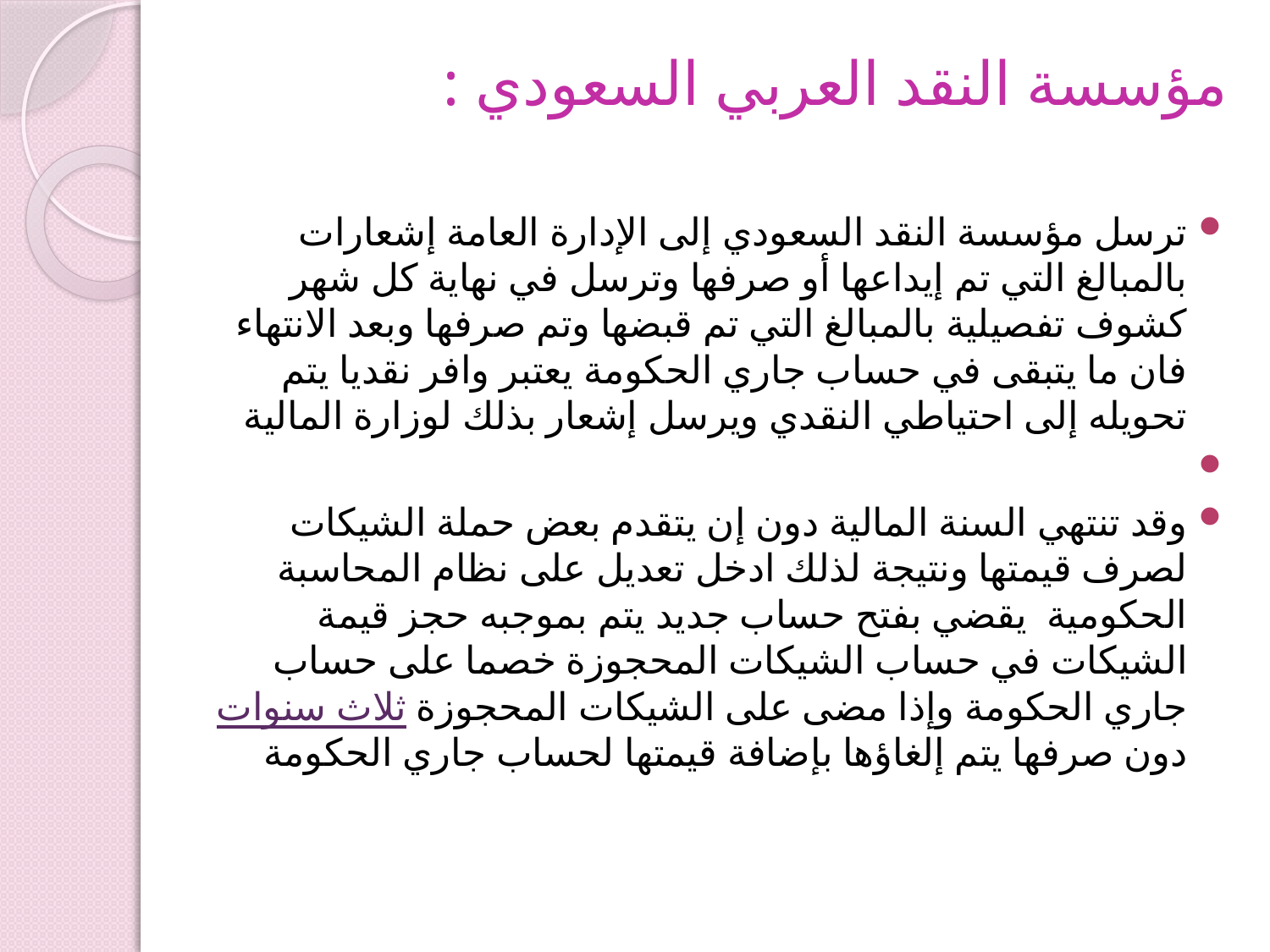

# مؤسسة النقد العربي السعودي :
ترسل مؤسسة النقد السعودي إلى الإدارة العامة إشعارات بالمبالغ التي تم إيداعها أو صرفها وترسل في نهاية كل شهر كشوف تفصيلية بالمبالغ التي تم قبضها وتم صرفها وبعد الانتهاء فان ما يتبقى في حساب جاري الحكومة يعتبر وافر نقديا يتم تحويله إلى احتياطي النقدي ويرسل إشعار بذلك لوزارة المالية

وقد تنتهي السنة المالية دون إن يتقدم بعض حملة الشيكات لصرف قيمتها ونتيجة لذلك ادخل تعديل على نظام المحاسبة الحكومية  يقضي بفتح حساب جديد يتم بموجبه حجز قيمة الشيكات في حساب الشيكات المحجوزة خصما على حساب جاري الحكومة وإذا مضى على الشيكات المحجوزة ثلاث سنوات دون صرفها يتم إلغاؤها بإضافة قيمتها لحساب جاري الحكومة